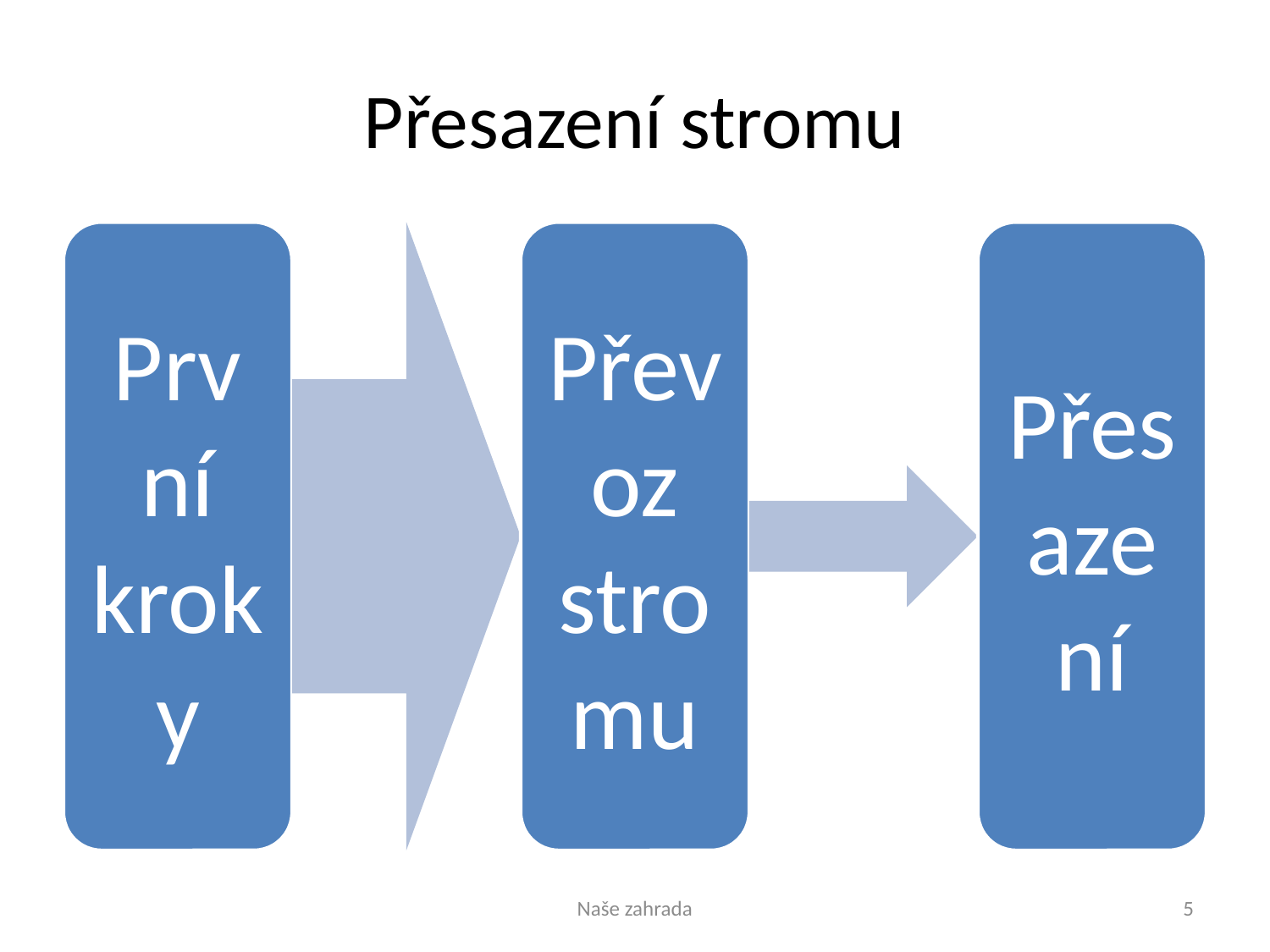

# Přesazení stromu
První kroky
Převoz stromu
Přesazení
Naše zahrada
5